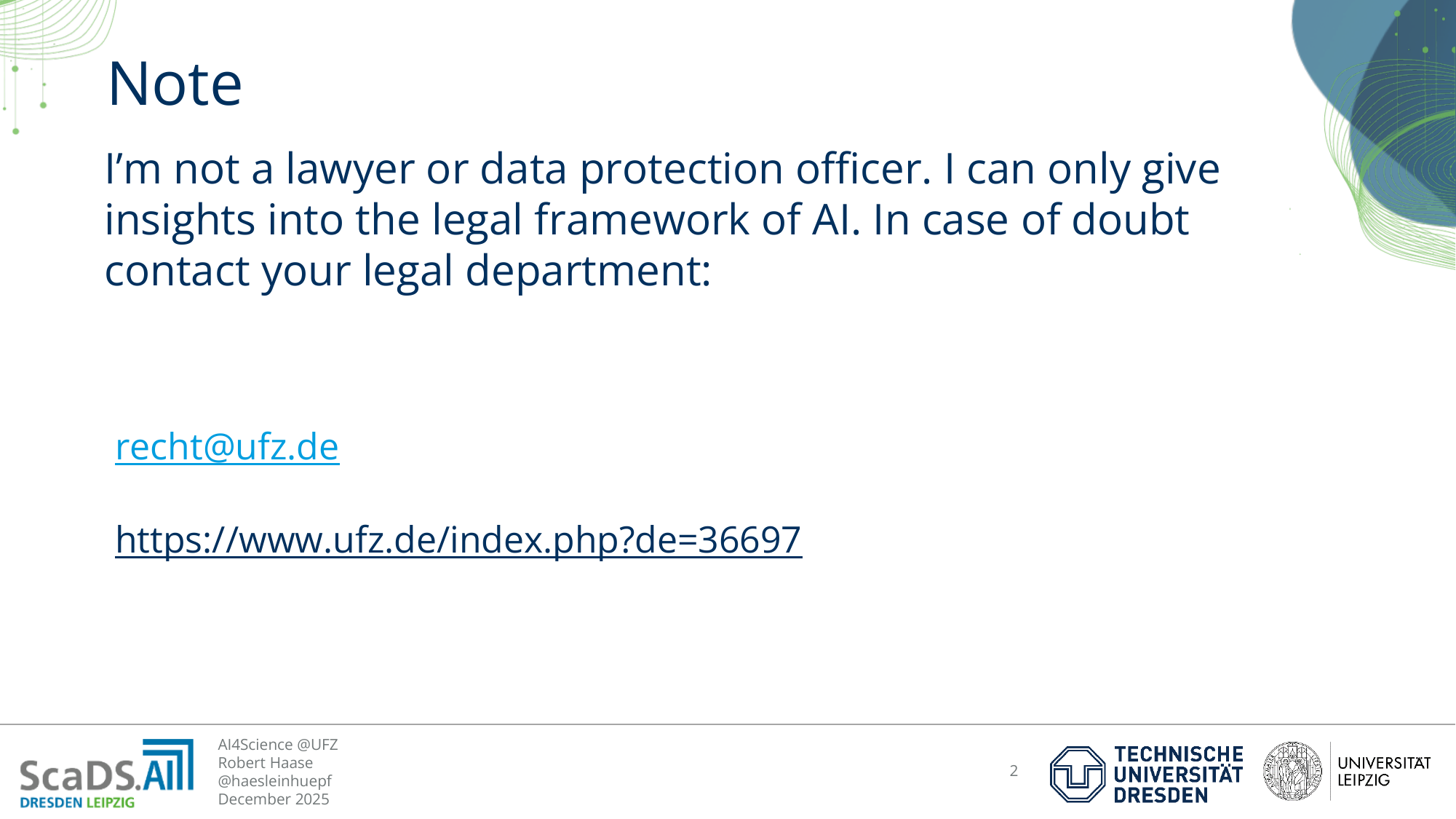

# Note
I’m not a lawyer or data protection officer. I can only give insights into the legal framework of AI. In case of doubt contact your legal department:
recht@ufz.de

https://www.ufz.de/index.php?de=36697